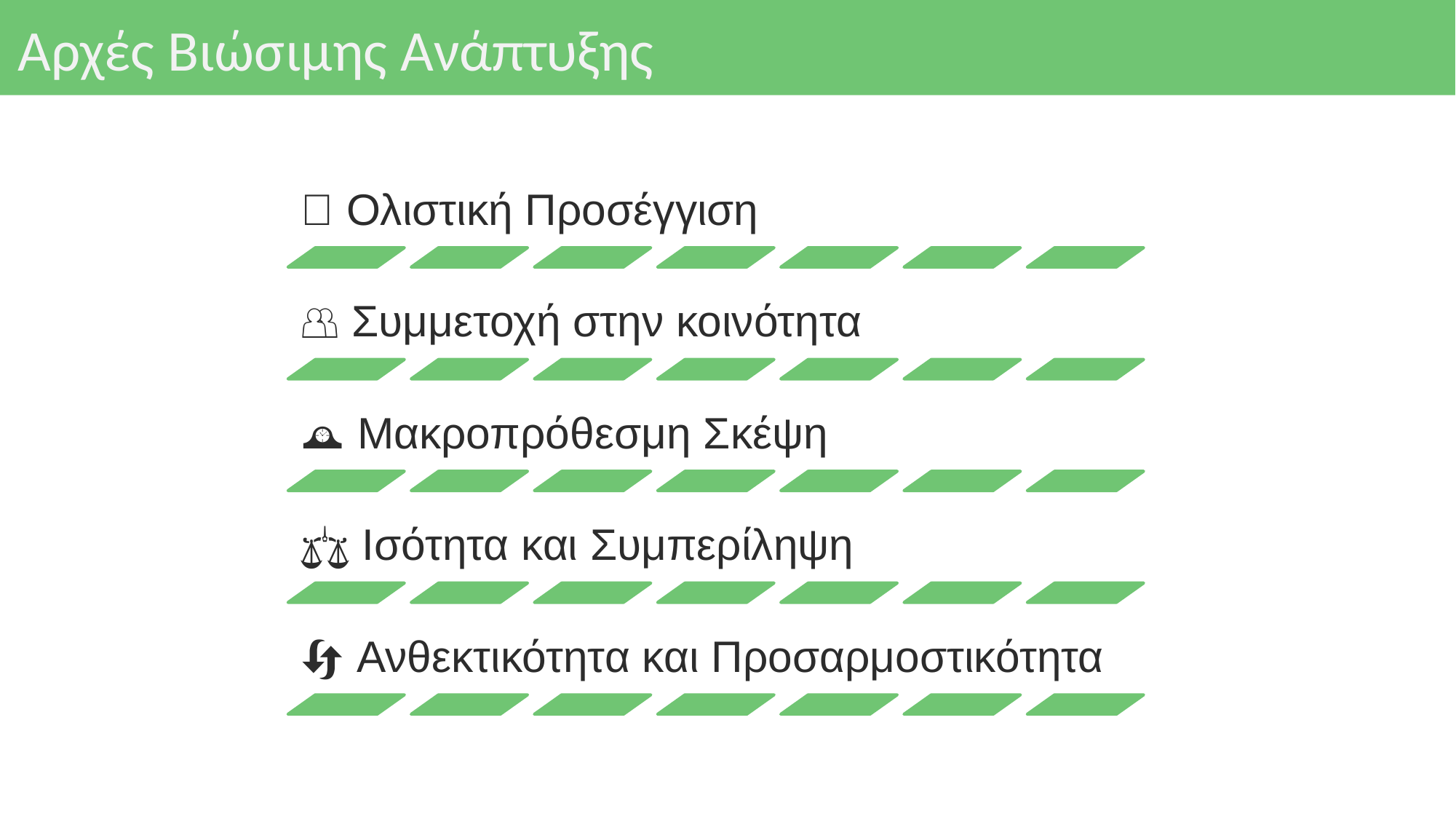

# Αρχές Βιώσιμης Ανάπτυξης
🧩 Ολιστική Προσέγγιση
👥 Συμμετοχή στην κοινότητα
🕰️ Μακροπρόθεσμη Σκέψη
⚖️ Ισότητα και Συμπερίληψη
🔄 Ανθεκτικότητα και Προσαρμοστικότητα